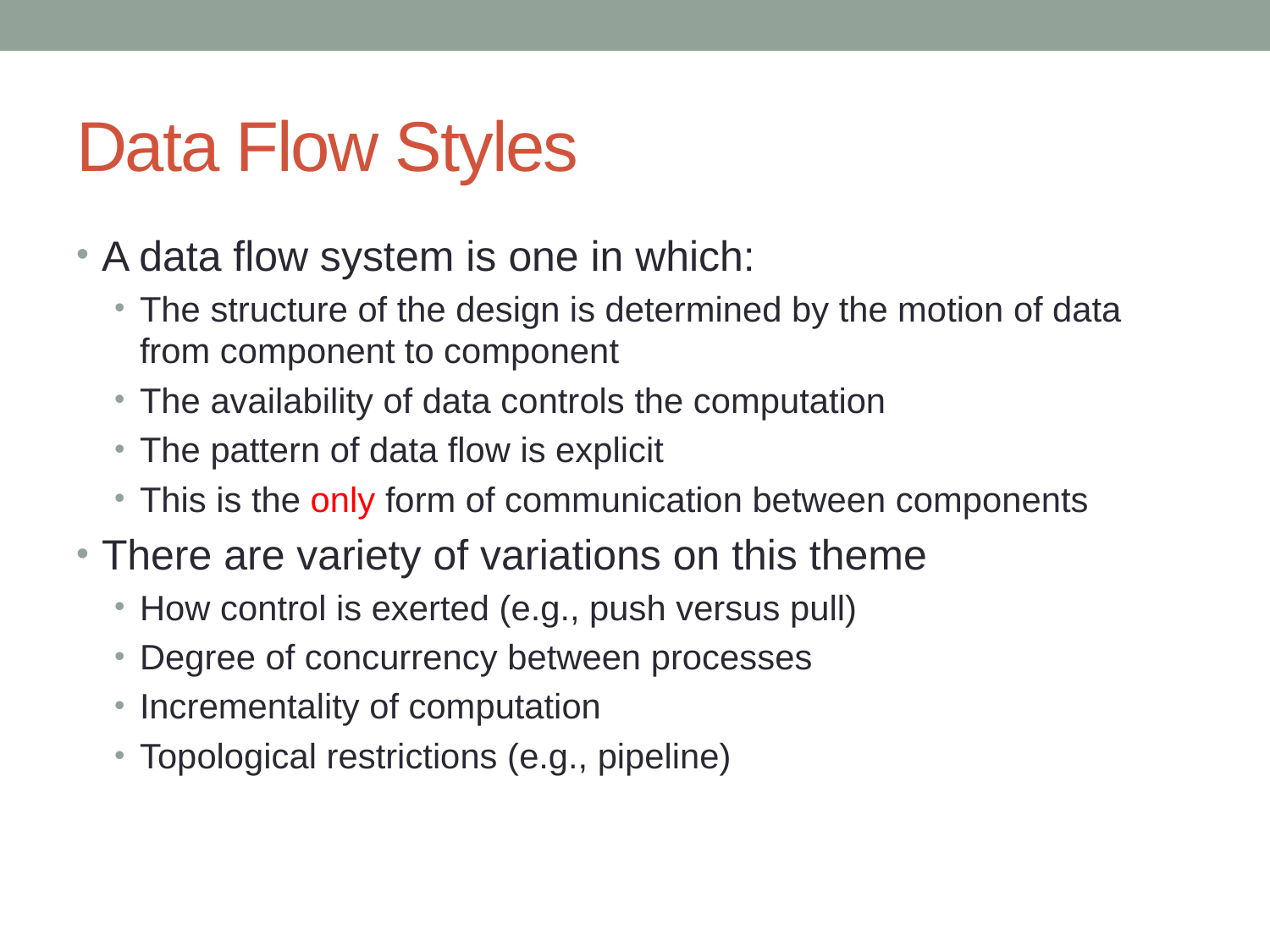

# Data Flow Styles
A data flow system is one in which:
The structure of the design is determined by the motion of data from component to component
The availability of data controls the computation
The pattern of data flow is explicit
This is the only form of communication between components
There are variety of variations on this theme
How control is exerted (e.g., push versus pull)
Degree of concurrency between processes
Incrementality of computation
Topological restrictions (e.g., pipeline)